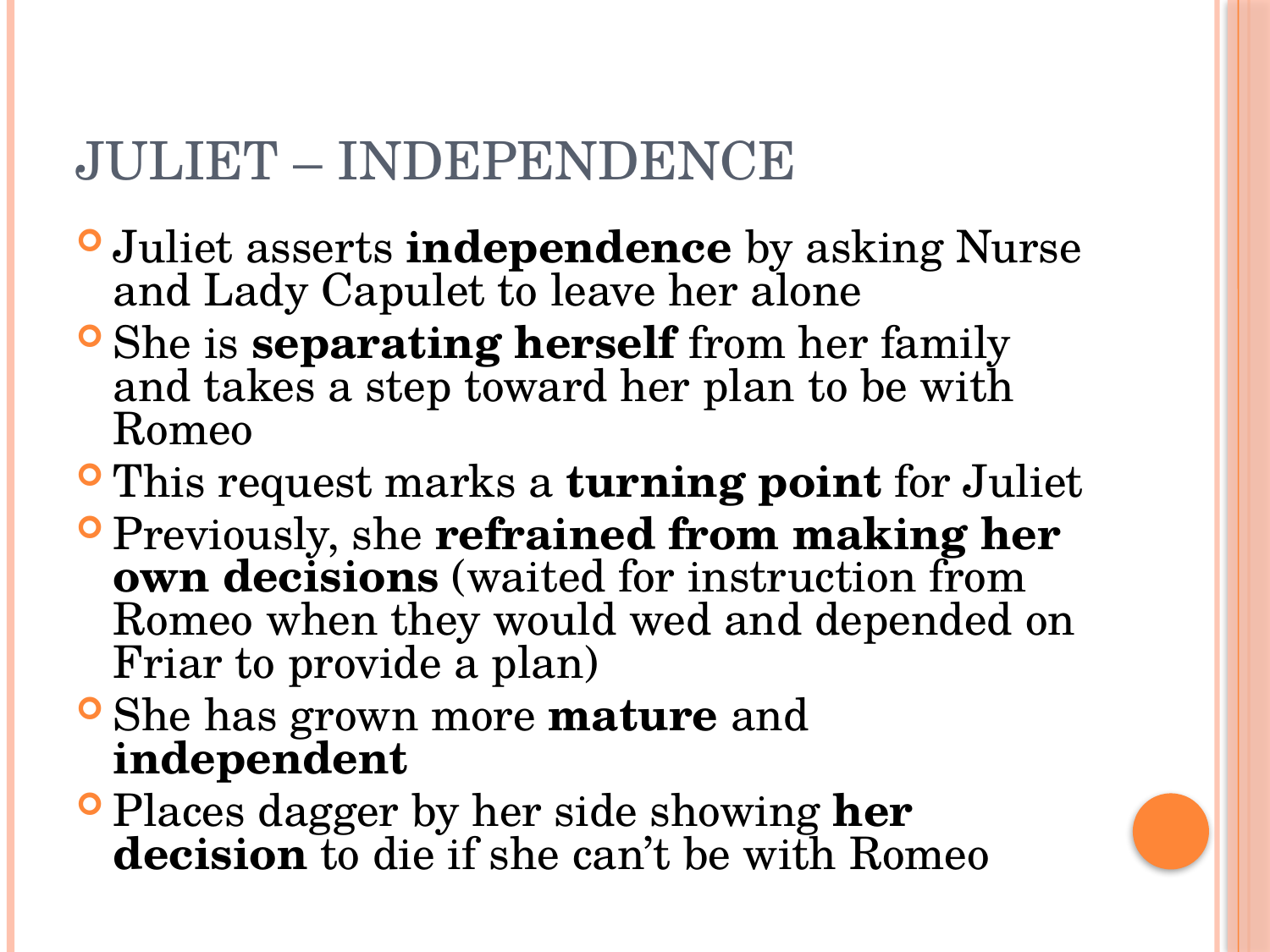

# Juliet – Independence
Juliet asserts independence by asking Nurse and Lady Capulet to leave her alone
She is separating herself from her family and takes a step toward her plan to be with Romeo
This request marks a turning point for Juliet
Previously, she refrained from making her own decisions (waited for instruction from Romeo when they would wed and depended on Friar to provide a plan)
She has grown more mature and independent
Places dagger by her side showing her decision to die if she can’t be with Romeo